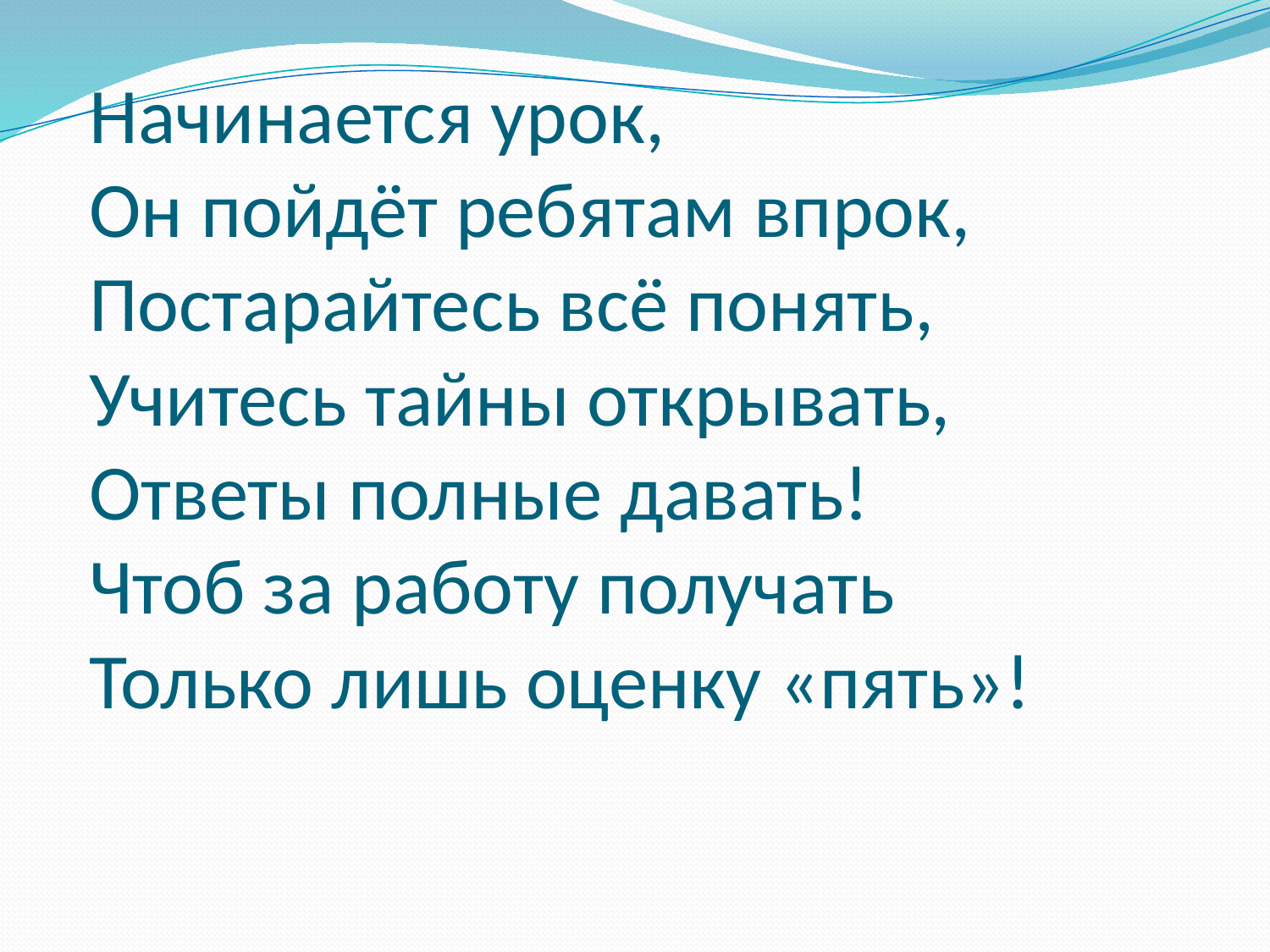

# Начинается урок, Он пойдёт ребятам впрок, Постарайтесь всё понять, Учитесь тайны открывать, Ответы полные давать! Чтоб за работу получать Только лишь оценку «пять»!